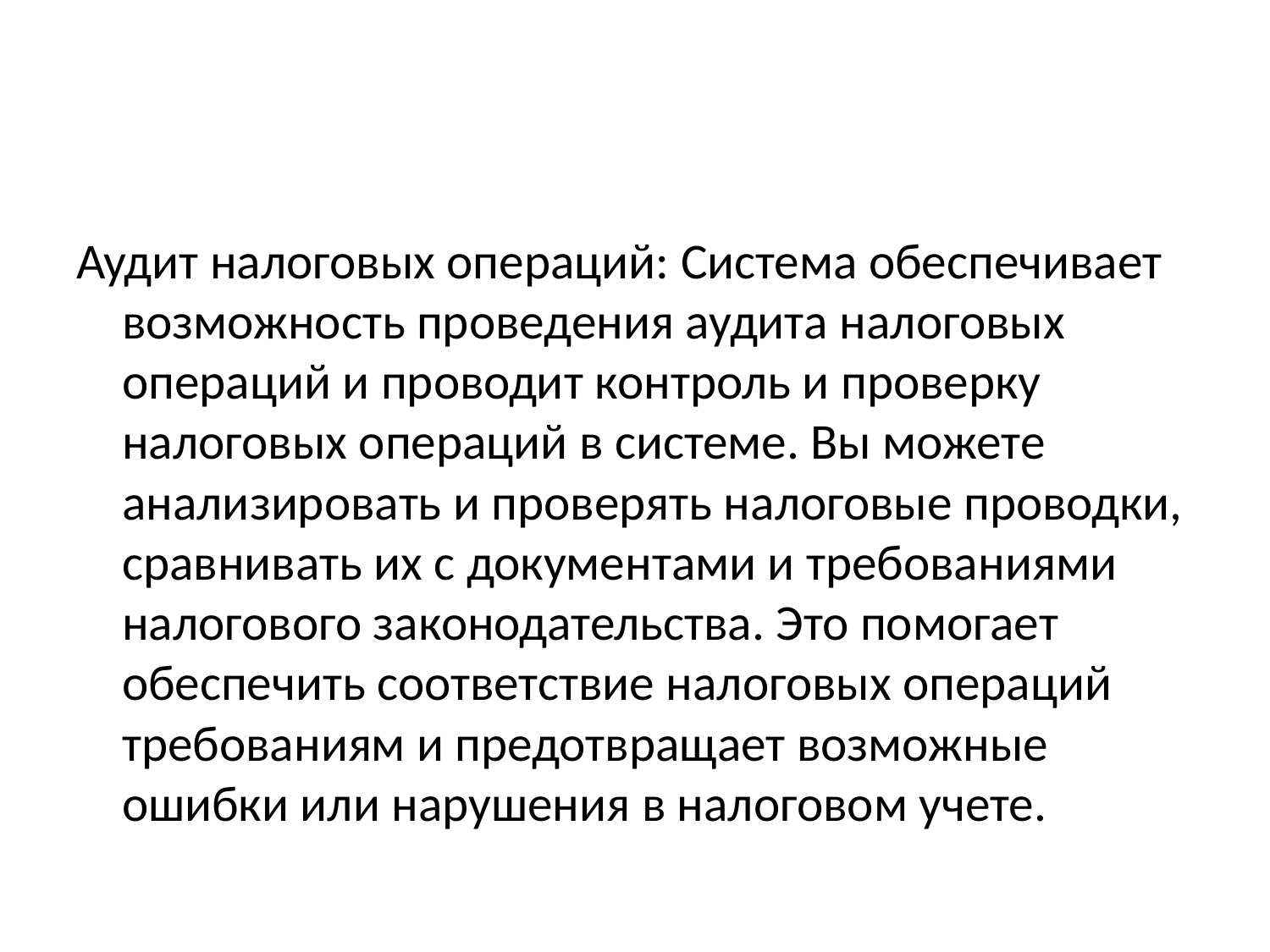

#
Аудит налоговых операций: Система обеспечивает возможность проведения аудита налоговых операций и проводит контроль и проверку налоговых операций в системе. Вы можете анализировать и проверять налоговые проводки, сравнивать их с документами и требованиями налогового законодательства. Это помогает обеспечить соответствие налоговых операций требованиям и предотвращает возможные ошибки или нарушения в налоговом учете.